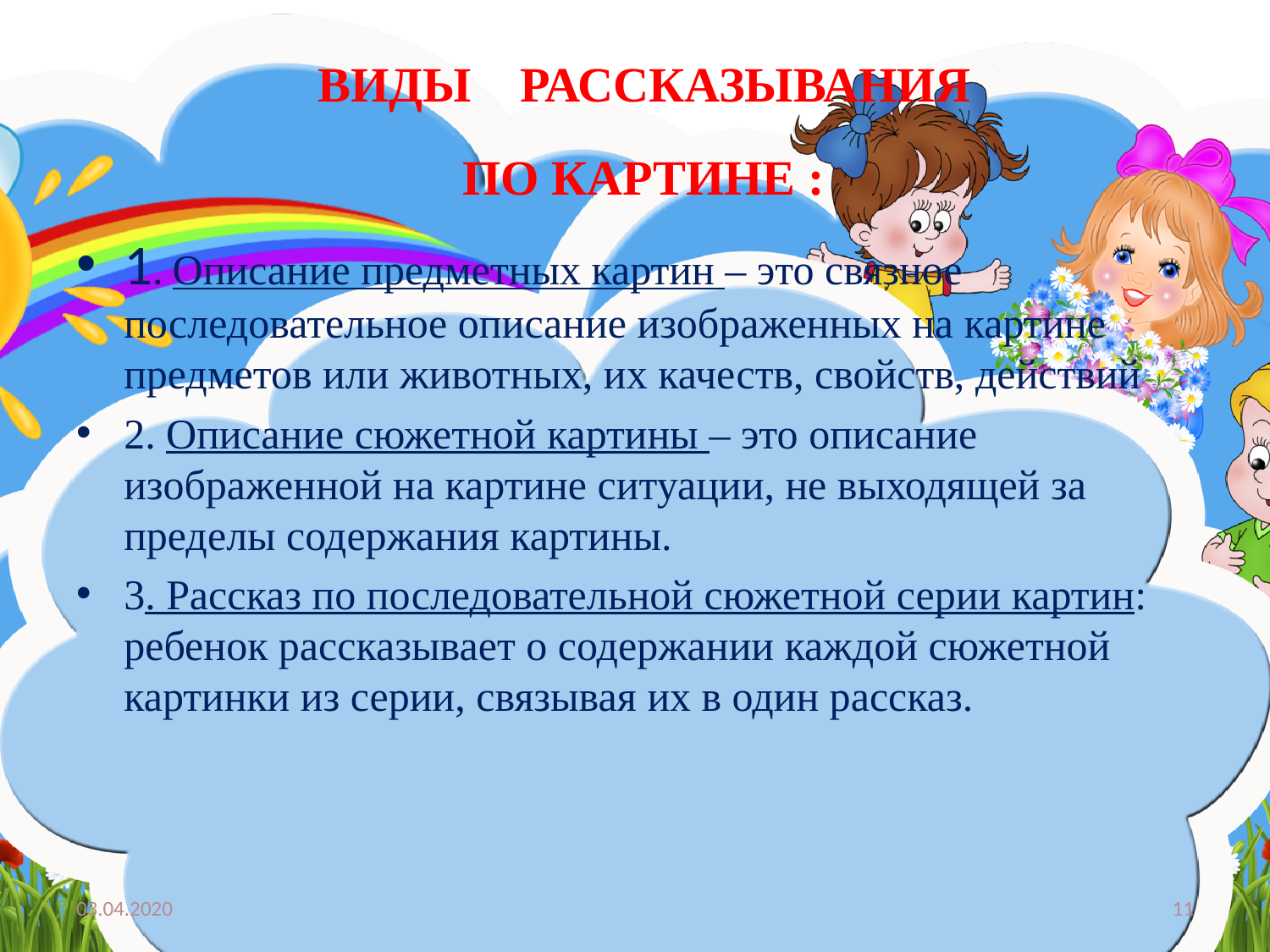

# ВИДЫ    РАССКАЗЫВАНИЯ ПО КАРТИНЕ :
1. Описание предметных картин – это связное последовательное описание изображенных на картине предметов или животных, их качеств, свойств, действий
2. Описание сюжетной картины – это описание изображенной на картине ситуации, не выходящей за пределы содержания картины.
3. Рассказ по последовательной сюжетной серии картин: ребенок рассказывает о содержании каждой сюжетной картинки из серии, связывая их в один рассказ.
03.04.2020
11